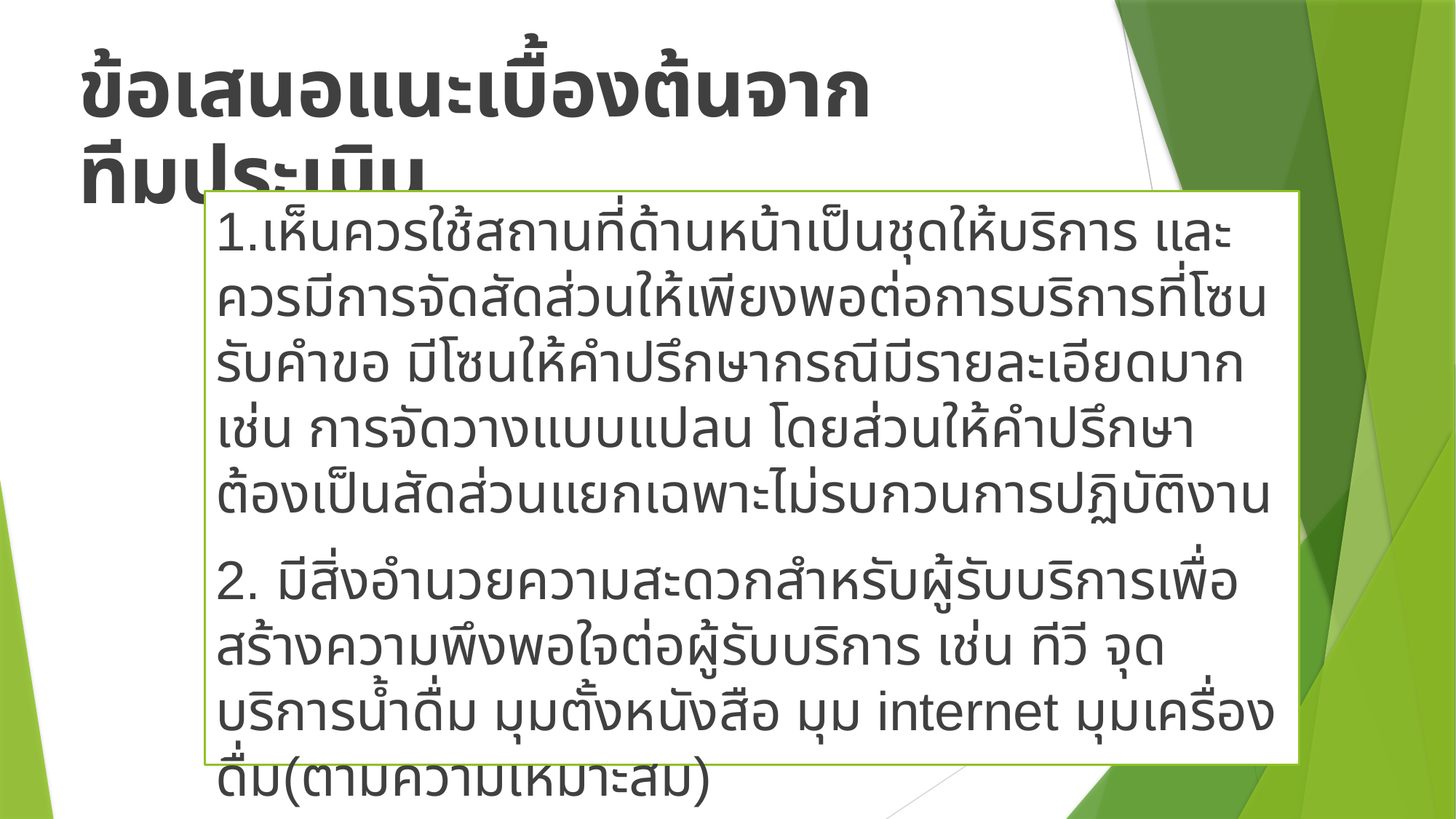

ข้อเสนอแนะเบื้องต้นจากทีมประเมิน
1.เห็นควรใช้สถานที่ด้านหน้าเป็นชุดให้บริการ และควรมีการจัดสัดส่วนให้เพียงพอต่อการบริการที่โซนรับคำขอ มีโซนให้คำปรึกษากรณีมีรายละเอียดมาก เช่น การจัดวางแบบแปลน โดยส่วนให้คำปรึกษาต้องเป็นสัดส่วนแยกเฉพาะไม่รบกวนการปฏิบัติงาน
2. มีสิ่งอำนวยความสะดวกสำหรับผู้รับบริการเพื่อสร้างความพึงพอใจต่อผู้รับบริการ เช่น ทีวี จุดบริการน้ำดื่ม มุมตั้งหนังสือ มุม internet มุมเครื่องดื่ม(ตามความเหมาะสม)